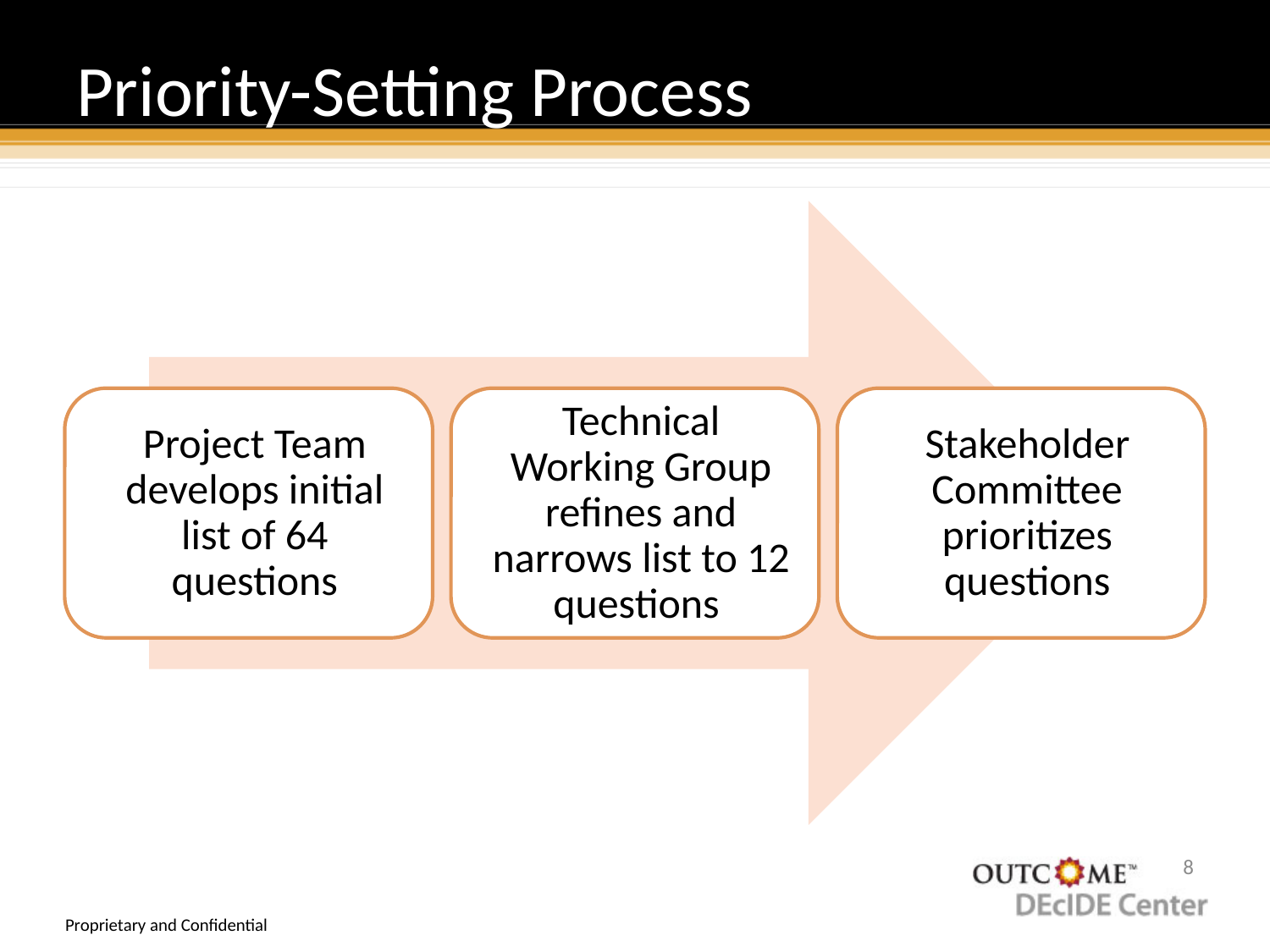

# Priority-Setting Process
Project Team develops initial list of 64 questions
Technical Working Group refines and narrows list to 12 questions
Stakeholder Committee prioritizes questions
8